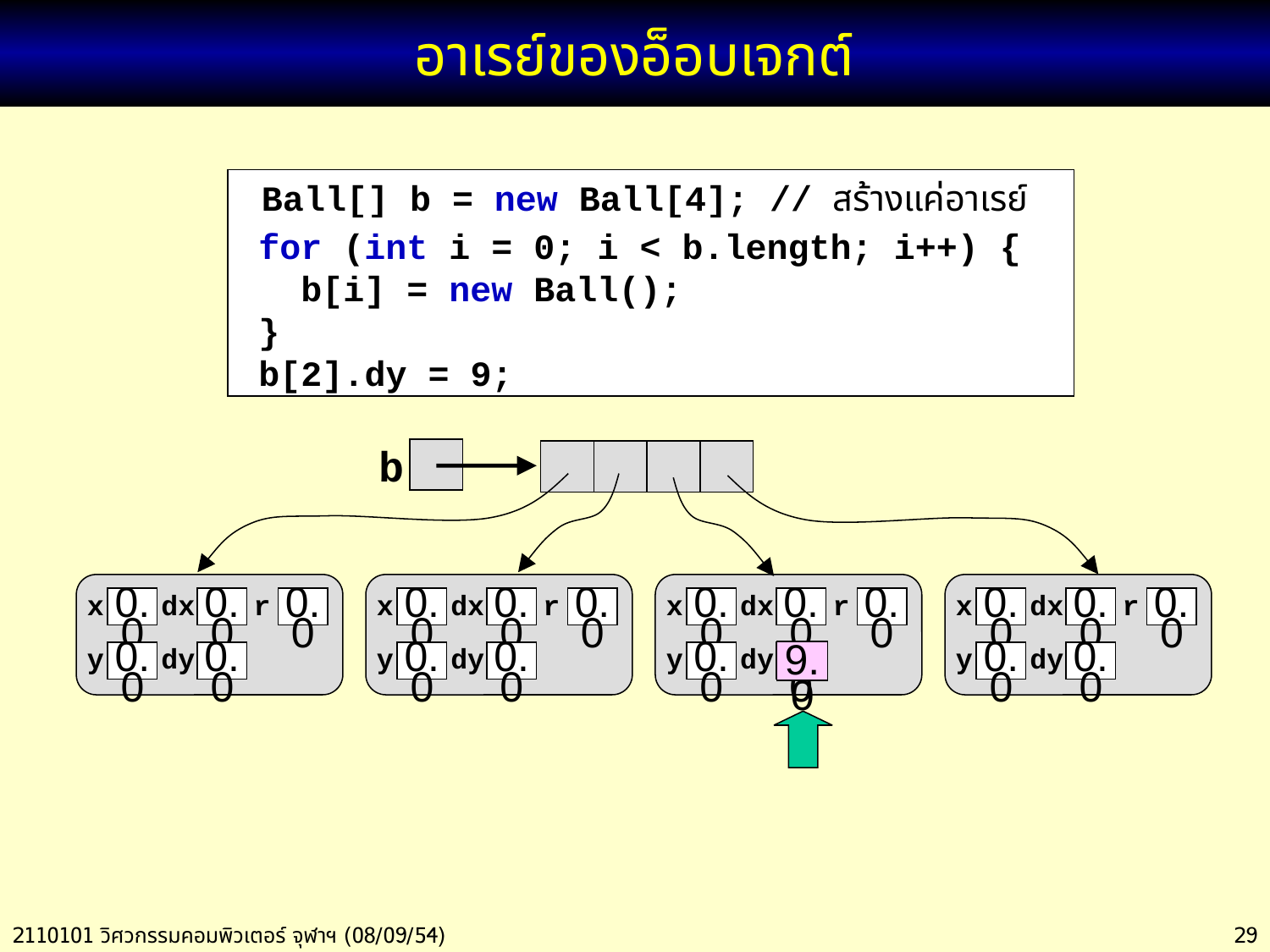

# อาเรย์ของอ็อบเจกต์
 Ball[] b = new Ball[4]; // สร้างแค่อาเรย์
 b[0] = new Ball();
 b[1] = new Ball();
 b[2] = new Ball();
 b[3] = new Ball();
for (int i = 0; i < b.length; i++) {
  b[i] = new Ball();
}
b[2].dy = 9;

b

x
dx
r
0.0
0.0
0.0
y
dy
0.0
0.0

x
dx
r
0.0
0.0
0.0
y
dy
0.0
0.0

x
dx
r
0.0
0.0
0.0
y
dy
0.0
0.0

x
dx
r
0.0
0.0
0.0
y
dy
0.0
0.0
9.0